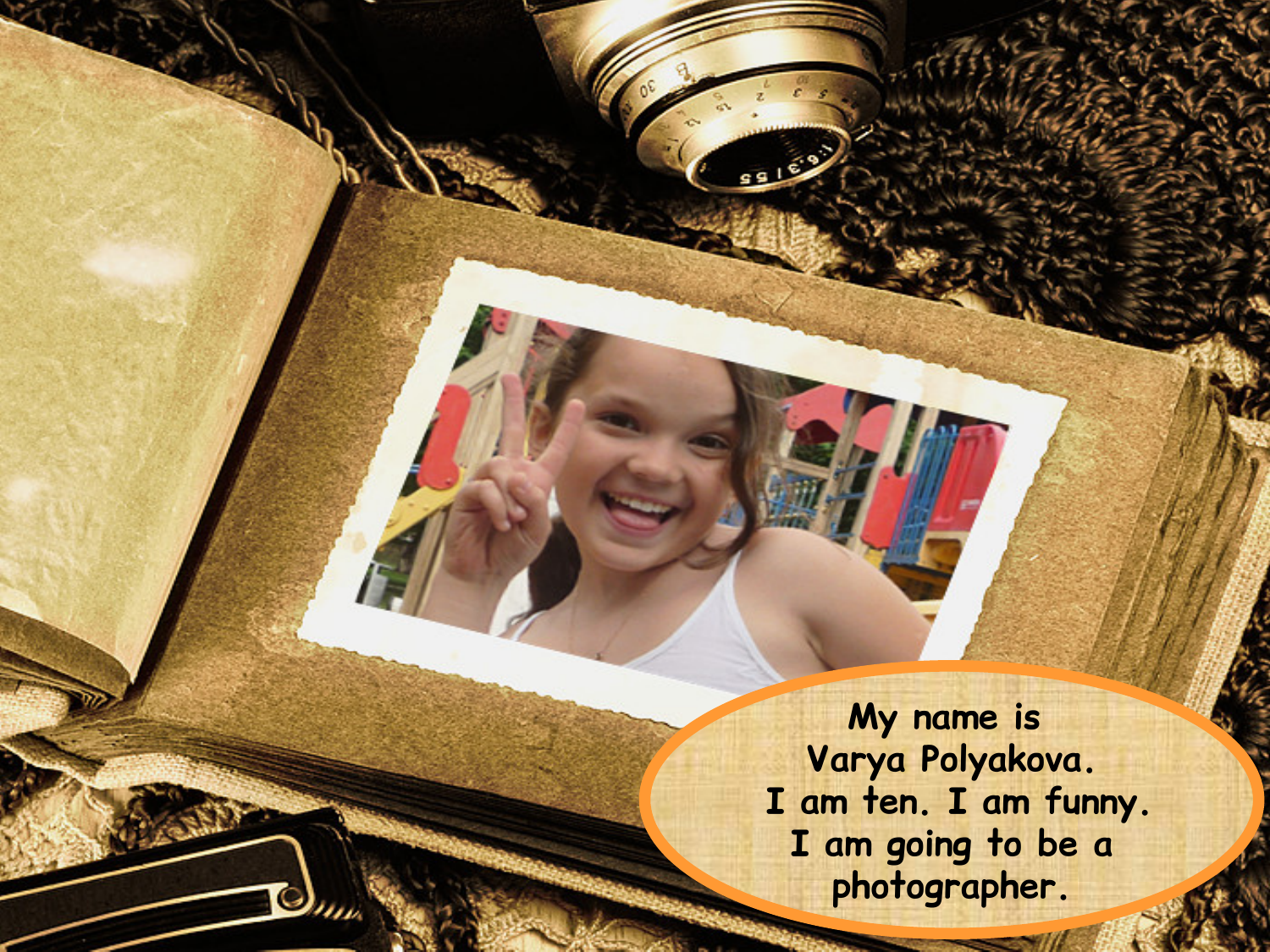

My name is
Varya Polyakova.
 I am ten. I am funny.
I am going to be a photographer.